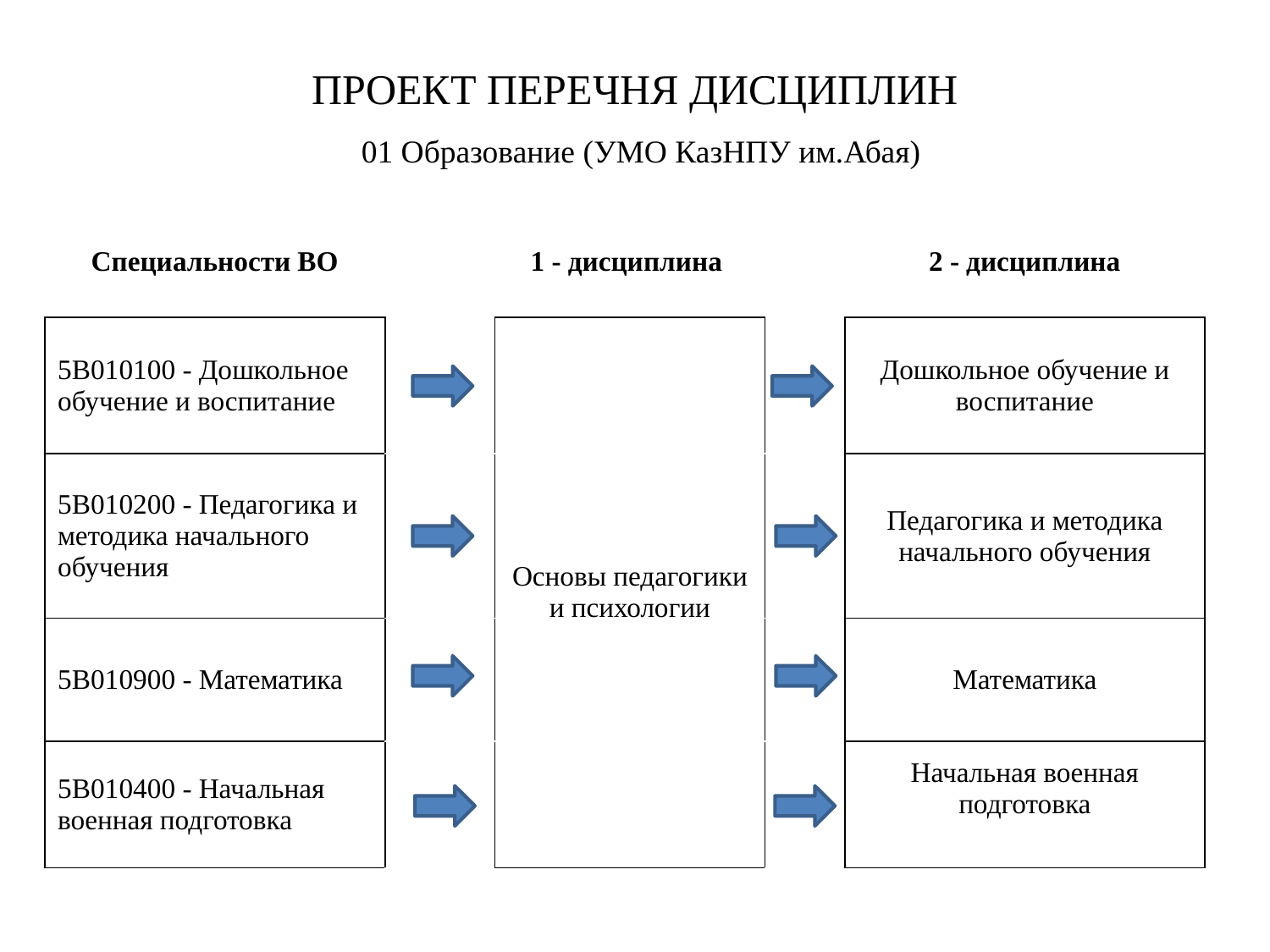

ПРОЕКТ ПЕРЕЧНЯ ДИСЦИПЛИН
 01 Образование (УМО КазНПУ им.Абая)
| Специальности ВО |  | 1 - дисциплина |  | 2 - дисциплина |
| --- | --- | --- | --- | --- |
| 5В010100 - Дошкольное обучение и воспитание |  | Основы педагогики и психологии |  | Дошкольное обучение и воспитание |
| 5B010200 - Педагогика и методика начального обучения |  |  |  | Педагогика и методика начального обучения |
| 5B010900 - Математика |  |  |  | Математика |
| 5B010400 - Начальная военная подготовка |  |  |  | Начальная военная подготовка |